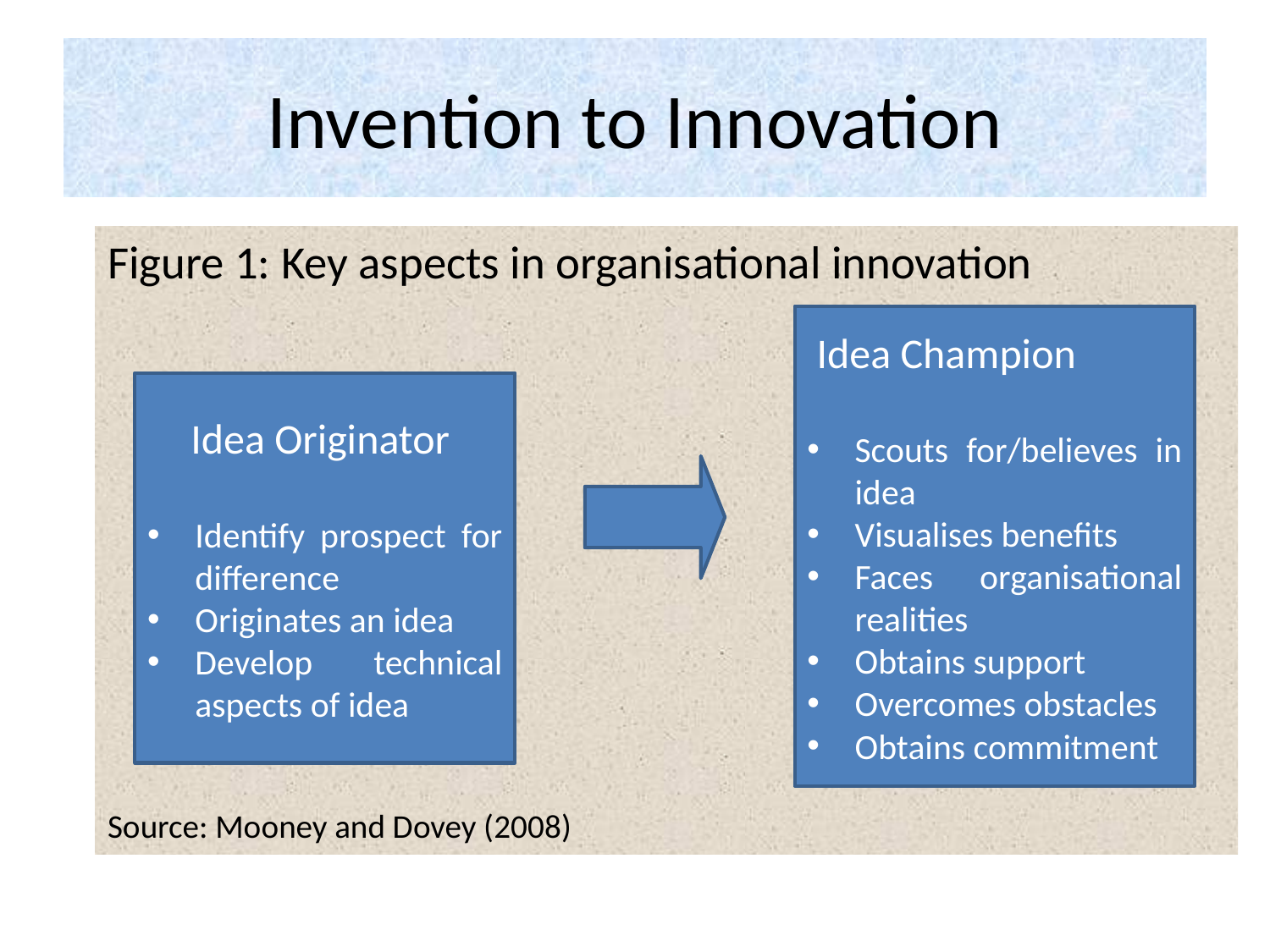

# Invention to Innovation
Figure 1: Key aspects in organisational innovation

Source: Mooney and Dovey (2008)

 Idea Champion

Scouts for/believes in idea
Visualises benefits
Faces organisational realities
Obtains support
Overcomes obstacles
Obtains commitment

Idea Originator

Identify prospect for difference
Originates an idea
Develop technical aspects of idea